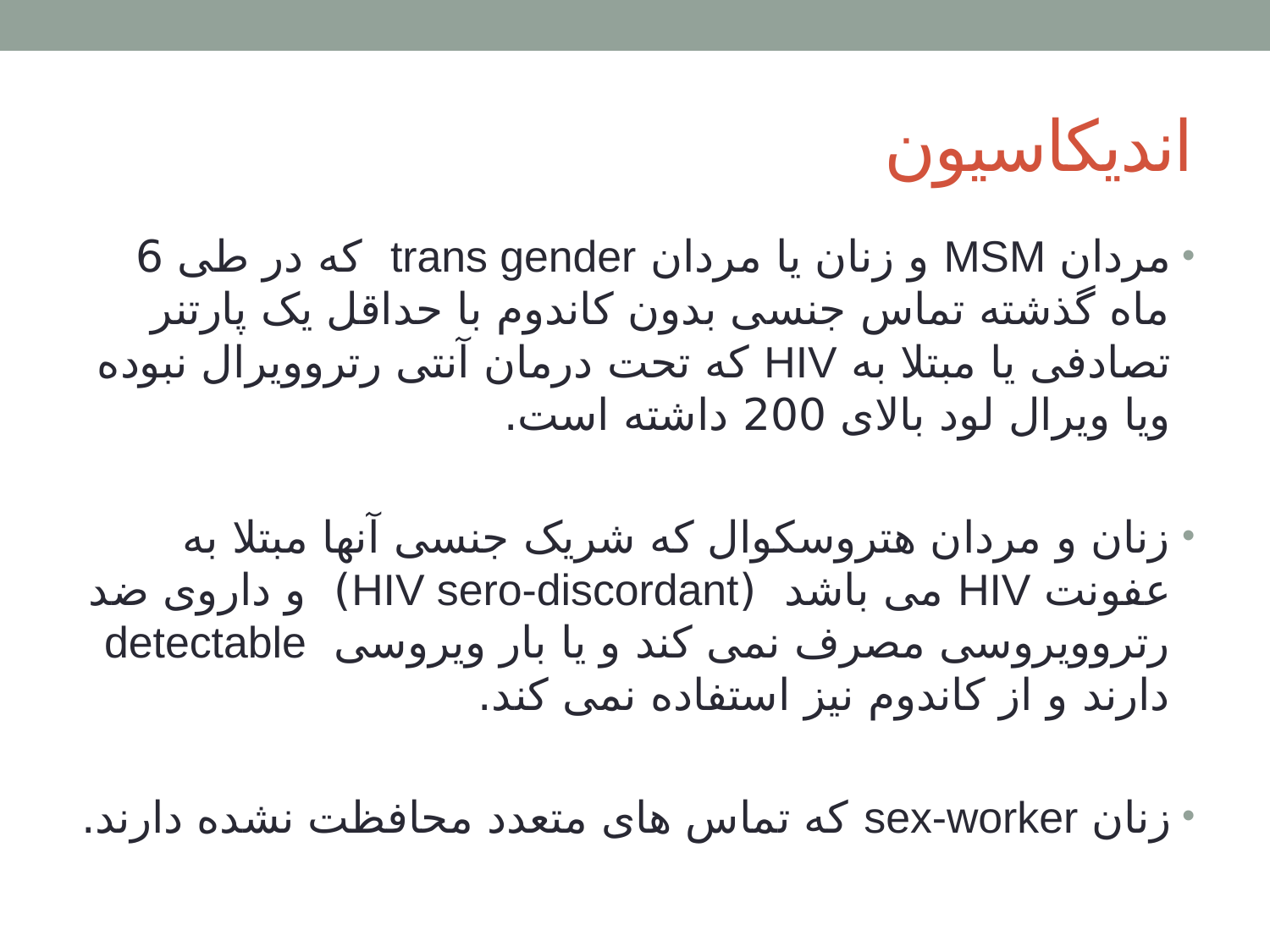

# اندیکاسیون
مردان MSM و زنان یا مردان trans gender  که در طی 6 ماه گذشته تماس جنسی بدون کاندوم با حداقل یک پارتنر تصادفی یا مبتلا به HIV که تحت درمان آنتی رتروویرال نبوده ویا ویرال لود بالای 200 داشته است.

زنان و مردان هتروسکوال که شریک جنسی آنها مبتلا به عفونت HIV می باشد  (HIV sero-discordant)  و داروی ضد رتروویروسی مصرف نمی کند و یا بار ویروسی  detectable دارند و از کاندوم نیز استفاده نمی کند.

زنان sex-worker که تماس های متعدد محافظت نشده دارند.